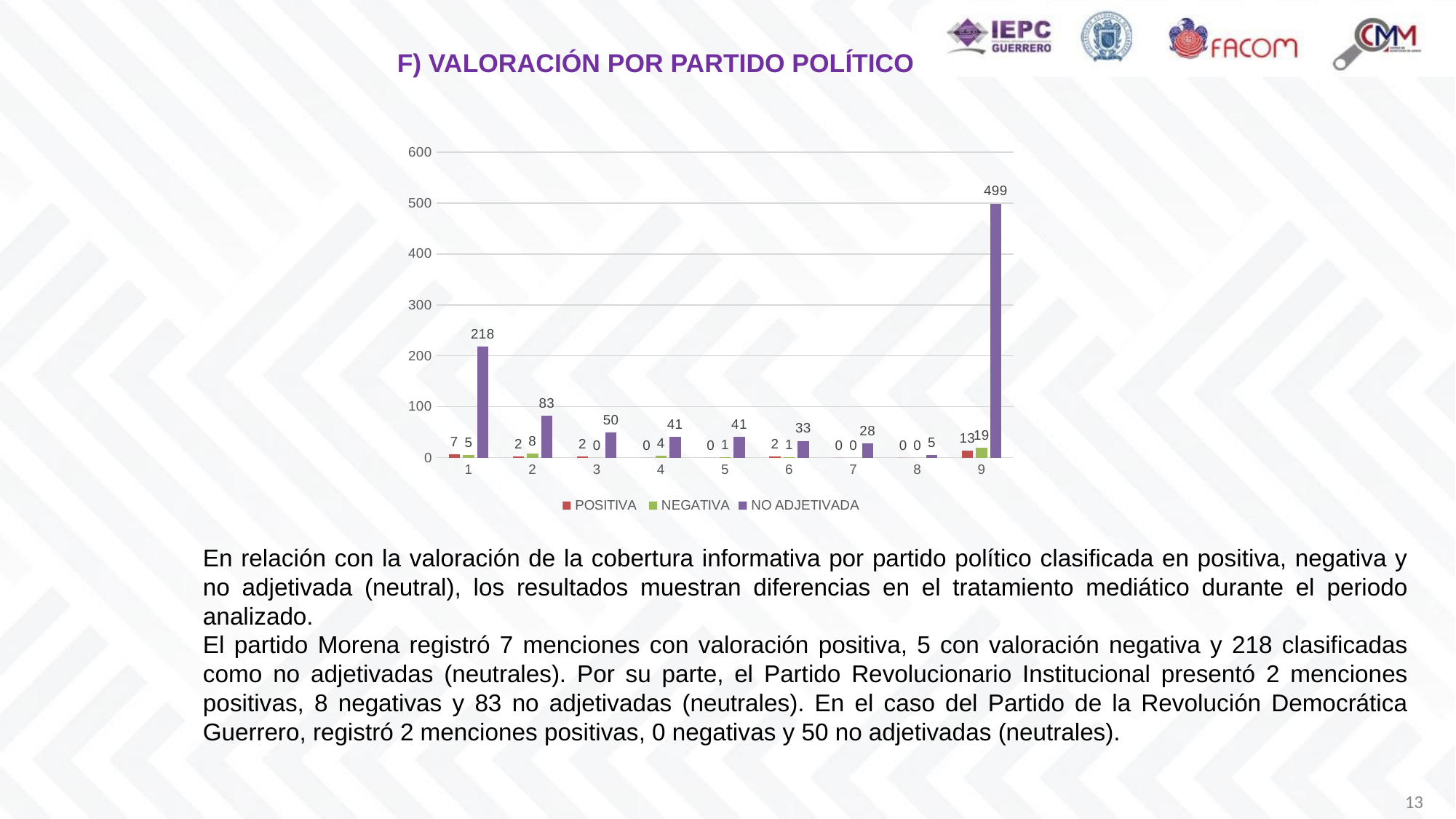

F) VALORACIÓN POR PARTIDO POLÍTICO

### Chart

| Category | POSITIVA  | NEGATIVA | NO ADJETIVADA |
|---|---|---|---|
En relación con la valoración de la cobertura informativa por partido político clasificada en positiva, negativa y no adjetivada (neutral), los resultados muestran diferencias en el tratamiento mediático durante el periodo analizado.
El partido Morena registró 7 menciones con valoración positiva, 5 con valoración negativa y 218 clasificadas como no adjetivadas (neutrales). Por su parte, el Partido Revolucionario Institucional presentó 2 menciones positivas, 8 negativas y 83 no adjetivadas (neutrales). En el caso del Partido de la Revolución Democrática Guerrero, registró 2 menciones positivas, 0 negativas y 50 no adjetivadas (neutrales).

13